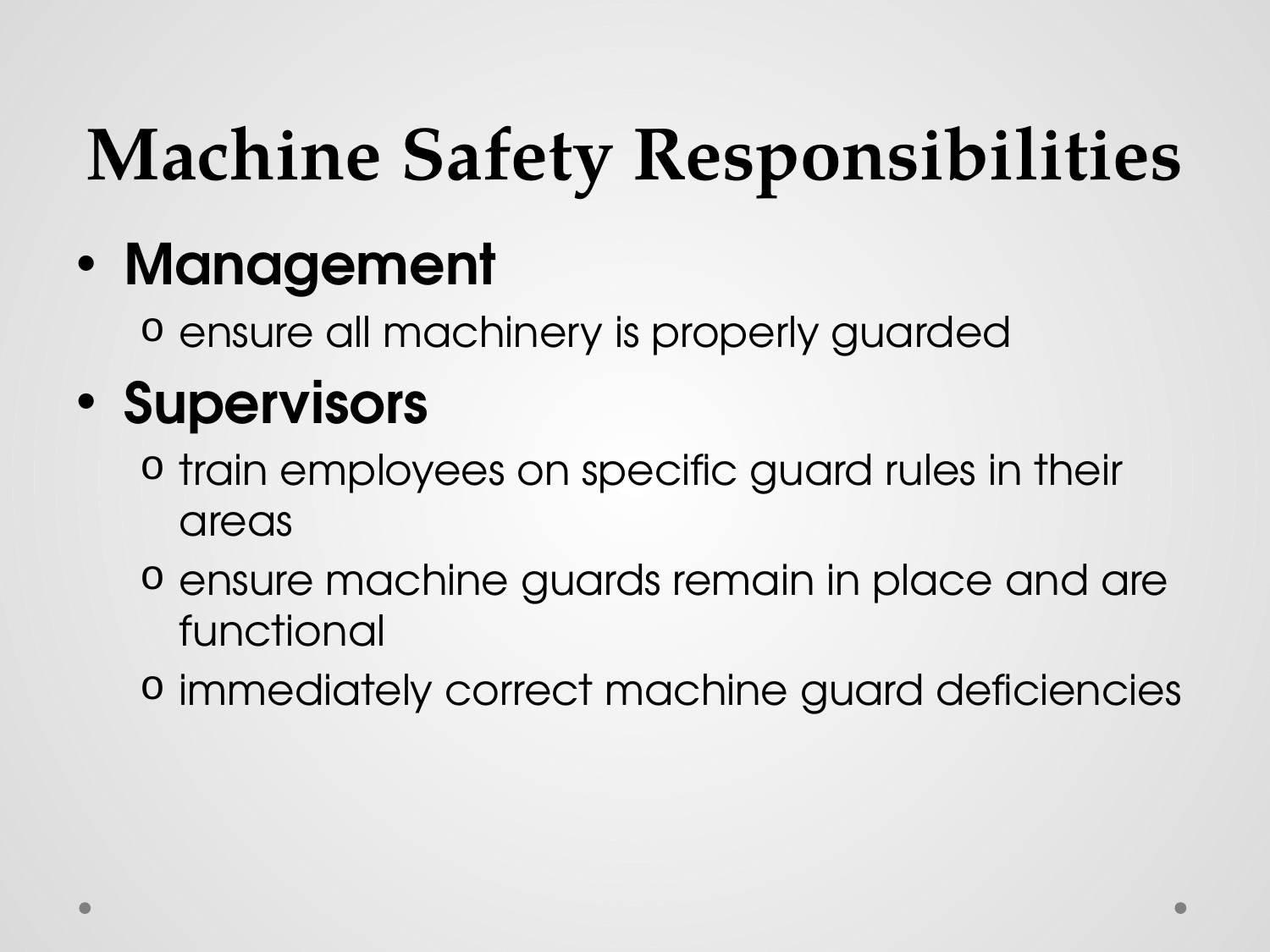

# Machine Safety Responsibilities
Management
ensure all machinery is properly guarded
Supervisors
train employees on specific guard rules in their areas
ensure machine guards remain in place and are functional
immediately correct machine guard deficiencies